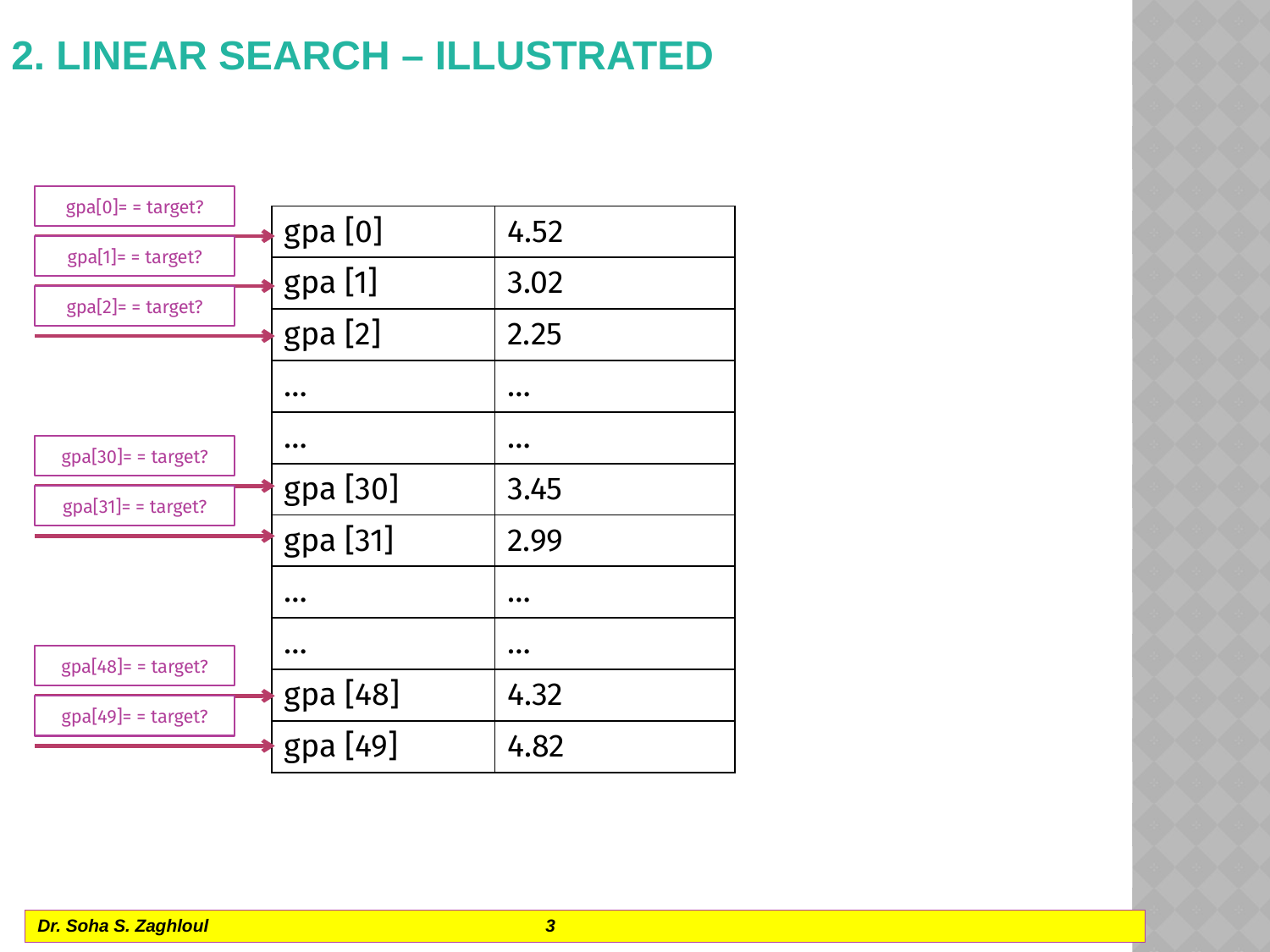

# 2. LINEAR SEARCH – illustrated
gpa[0]= = target?
| gpa [0] | 4.52 |
| --- | --- |
| gpa [1] | 3.02 |
| gpa [2] | 2.25 |
| … | … |
| … | … |
| gpa [30] | 3.45 |
| gpa [31] | 2.99 |
| … | … |
| … | … |
| gpa [48] | 4.32 |
| gpa [49] | 4.82 |
gpa[1]= = target?
gpa[2]= = target?
gpa[30]= = target?
gpa[31]= = target?
gpa[48]= = target?
gpa[49]= = target?
Dr. Soha S. Zaghloul			3